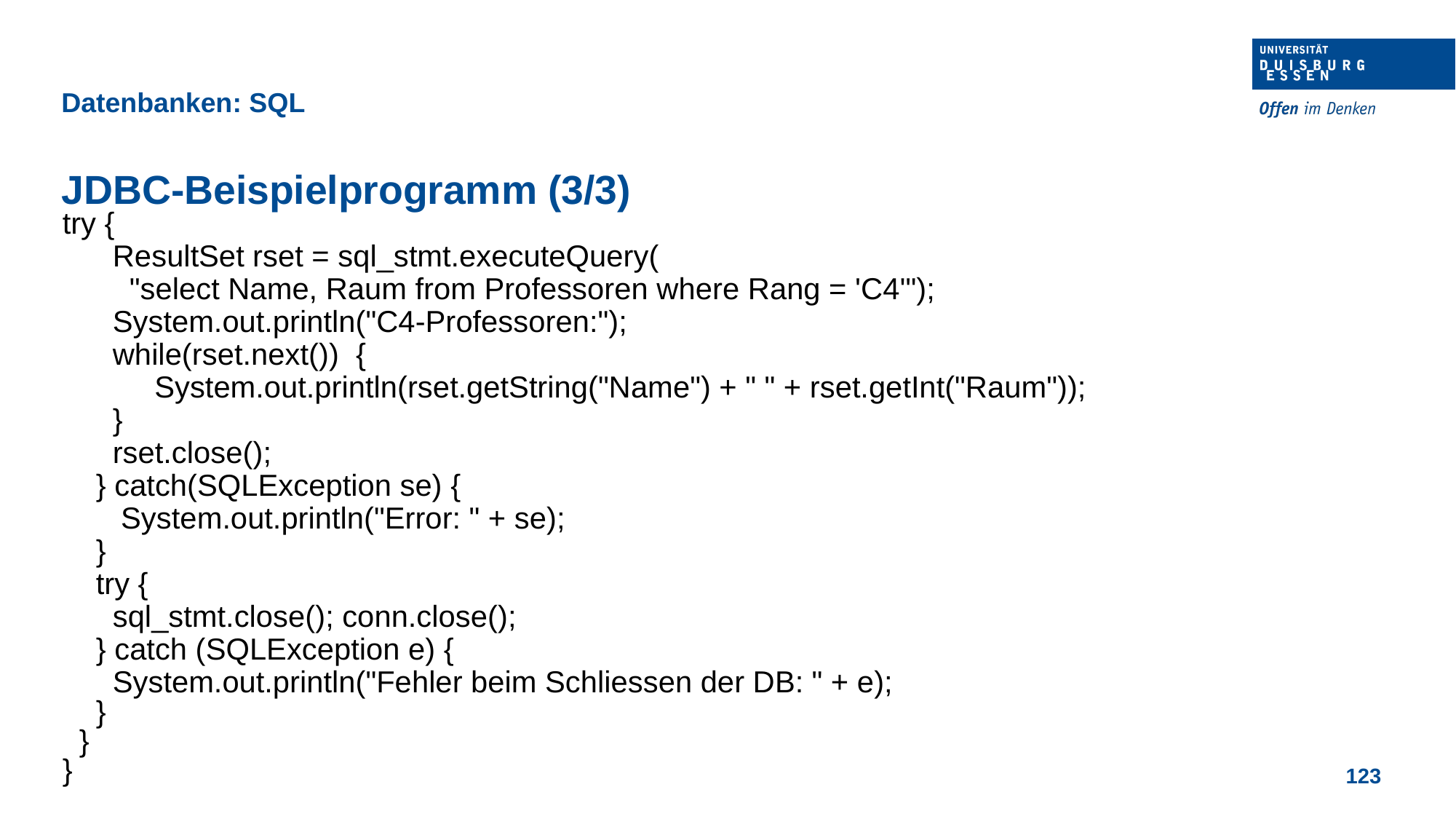

Datenbanken: SQL
JDBC-Beispielprogramm (3/3)
try {
      ResultSet rset = sql_stmt.executeQuery(
        "select Name, Raum from Professoren where Rang = 'C4'");
      System.out.println("C4-Professoren:");
      while(rset.next())  {
           System.out.println(rset.getString("Name") + " " + rset.getInt("Raum"));
      }
      rset.close();
    } catch(SQLException se) {
       System.out.println("Error: " + se);
    }
    try {
      sql_stmt.close(); conn.close();
    } catch (SQLException e) {
      System.out.println("Fehler beim Schliessen der DB: " + e);
    }
  }
}
123